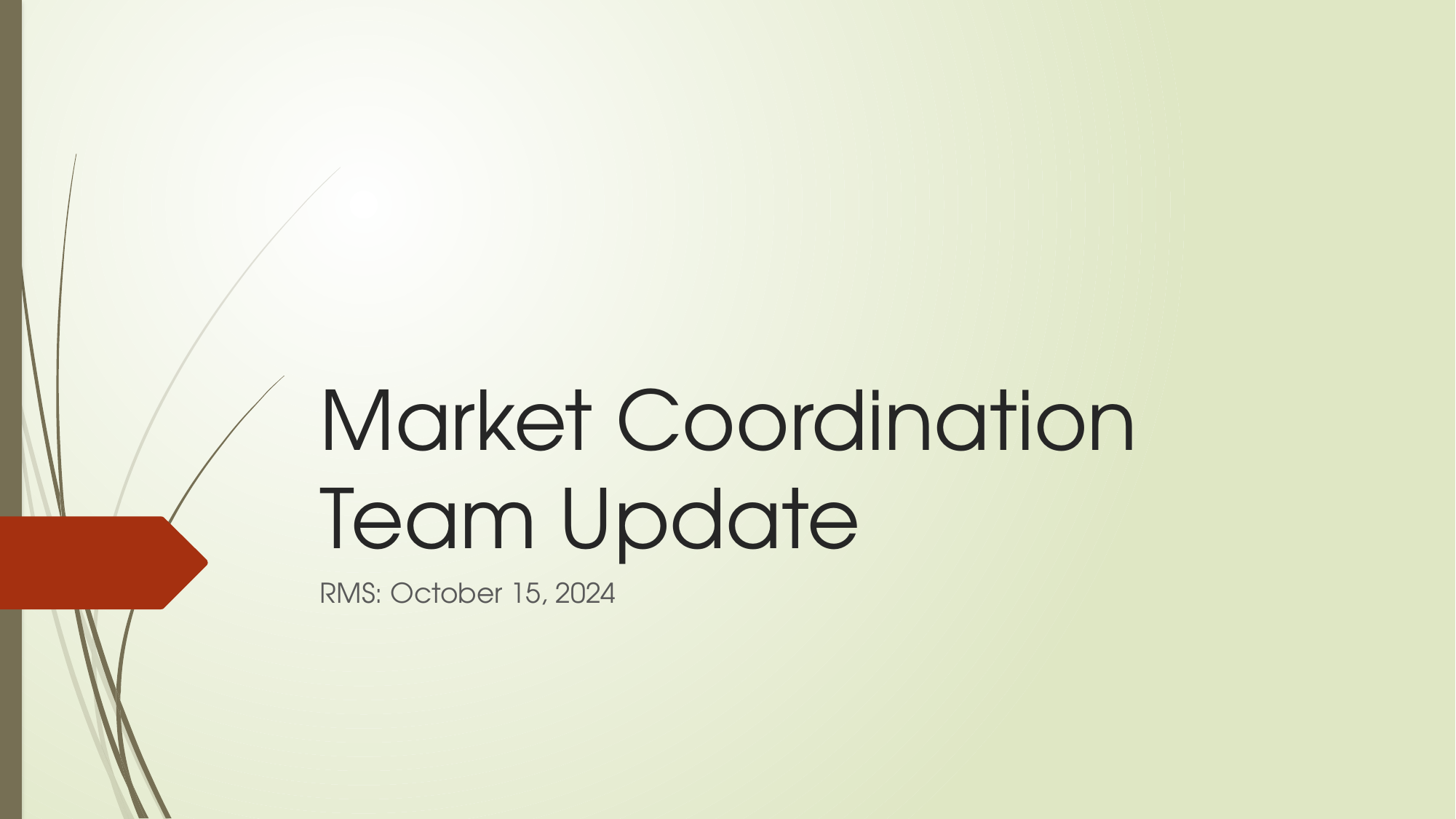

# Market Coordination Team Update
RMS: October 15, 2024